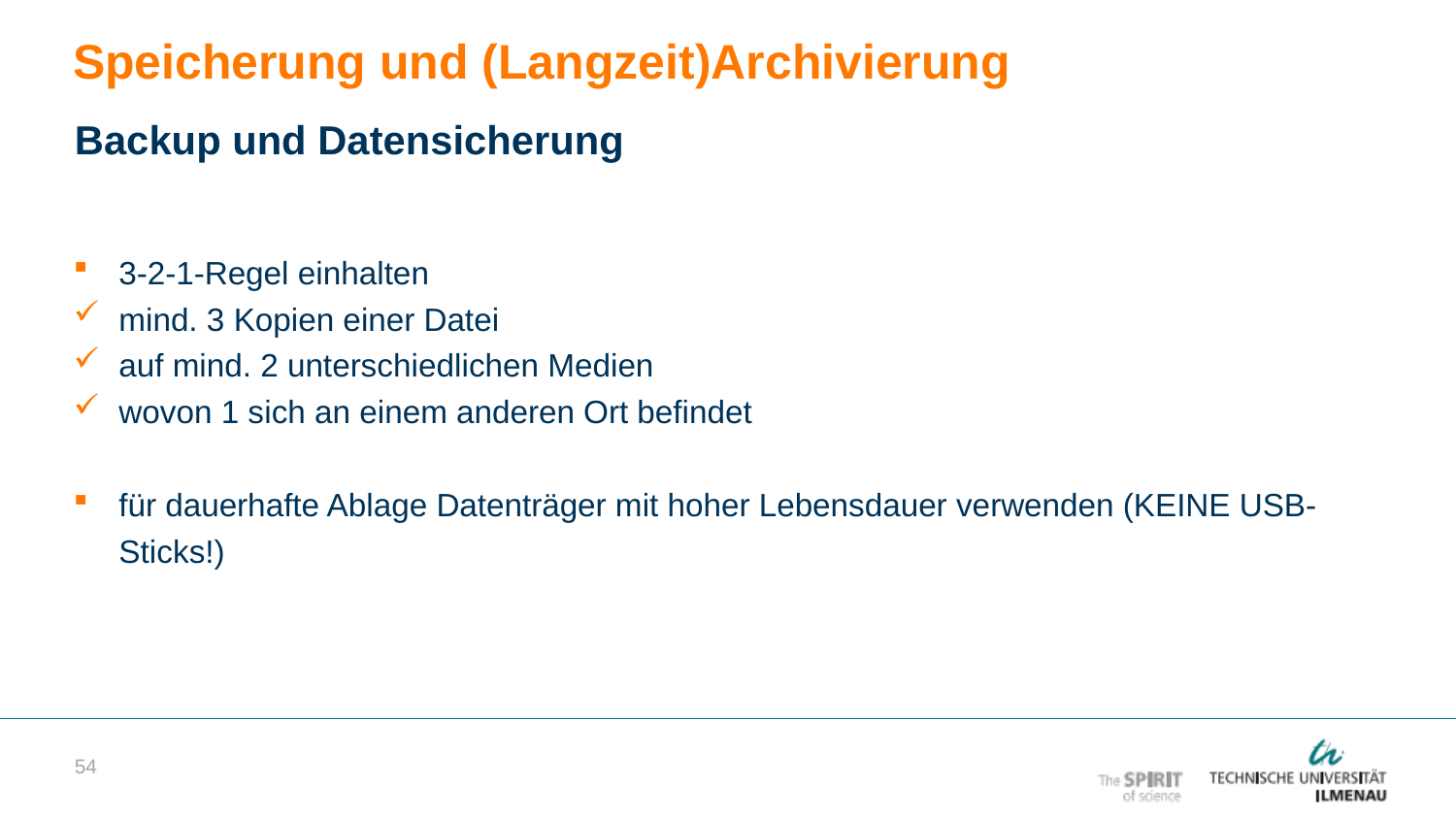

Speicherung und (Langzeit)Archivierung
Backup und Datensicherung
3-2-1-Regel einhalten
mind. 3 Kopien einer Datei
auf mind. 2 unterschiedlichen Medien
wovon 1 sich an einem anderen Ort befindet

für dauerhafte Ablage Datenträger mit hoher Lebensdauer verwenden (KEINE USB-Sticks!)
54